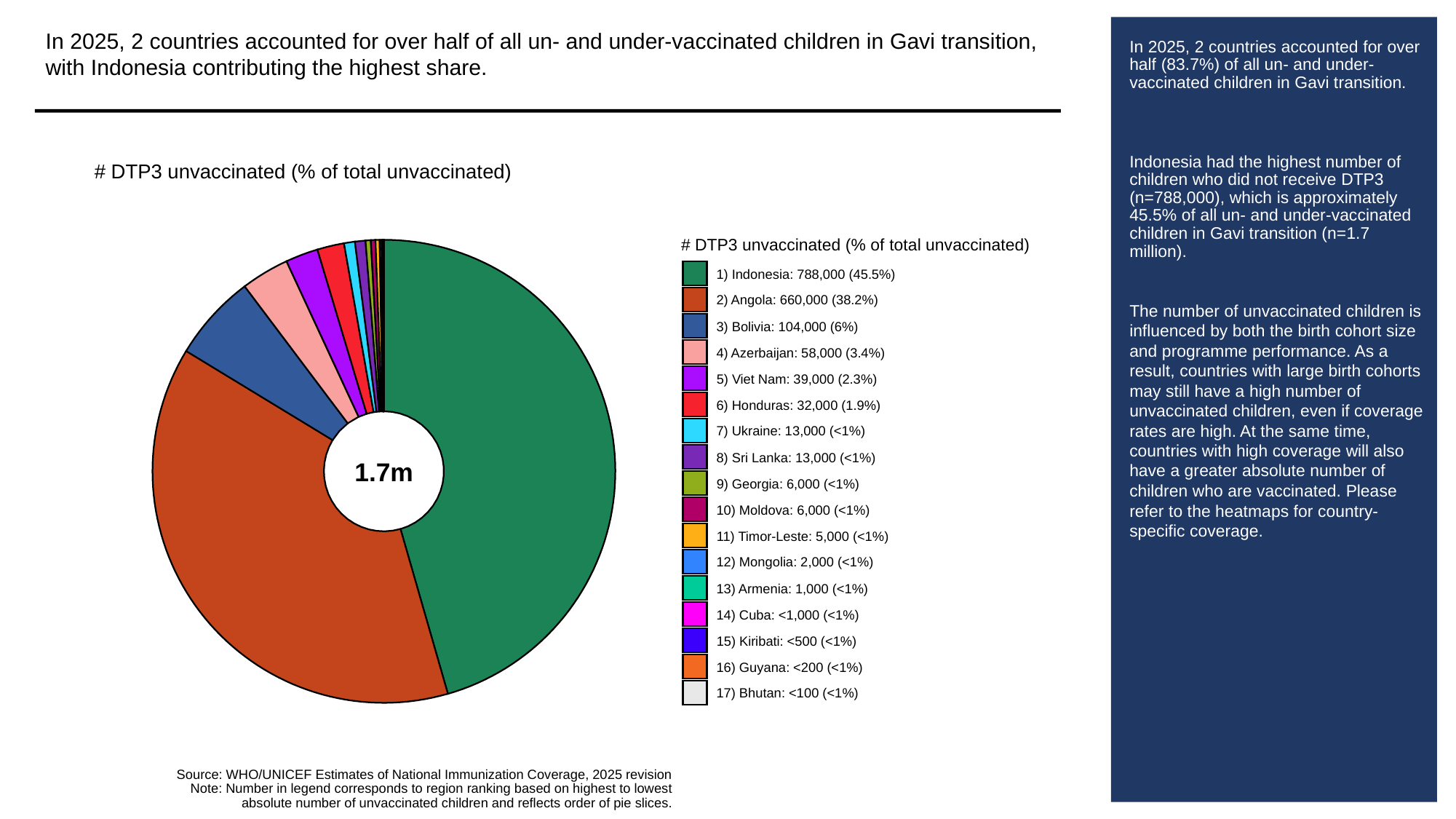

In 2025, 2 countries accounted for over half of all un- and under-vaccinated children in Gavi transition, with Indonesia contributing the highest share.
# In 2025, 2 countries accounted for over half (83.7%) of all un- and under-vaccinated children in Gavi transition.

Indonesia had the highest number of children who did not receive DTP3 (n=788,000), which is approximately 45.5% of all un- and under-vaccinated children in Gavi transition (n=1.7 million).

The number of unvaccinated children is influenced by both the birth cohort size and programme performance. As a result, countries with large birth cohorts may still have a high number of unvaccinated children, even if coverage rates are high. At the same time, countries with high coverage will also have a greater absolute number of children who are vaccinated. Please refer to the heatmaps for country-specific coverage.

# DTP3 unvaccinated (% of total unvaccinated)
# DTP3 unvaccinated (% of total unvaccinated)

1) Indonesia: 788,000 (45.5%)

2) Angola: 660,000 (38.2%)

3) Bolivia: 104,000 (6%)

4) Azerbaijan: 58,000 (3.4%)

5) Viet Nam: 39,000 (2.3%)

6) Honduras: 32,000 (1.9%)

7) Ukraine: 13,000 (<1%)

8) Sri Lanka: 13,000 (<1%)
1.7m

9) Georgia: 6,000 (<1%)

10) Moldova: 6,000 (<1%)

11) Timor-Leste: 5,000 (<1%)

12) Mongolia: 2,000 (<1%)

13) Armenia: 1,000 (<1%)

14) Cuba: <1,000 (<1%)

15) Kiribati: <500 (<1%)

16) Guyana: <200 (<1%)

17) Bhutan: <100 (<1%)
Source: WHO/UNICEF Estimates of National Immunization Coverage, 2025 revision
Note: Number in legend corresponds to region ranking based on highest to lowest
absolute number of unvaccinated children and reflects order of pie slices.